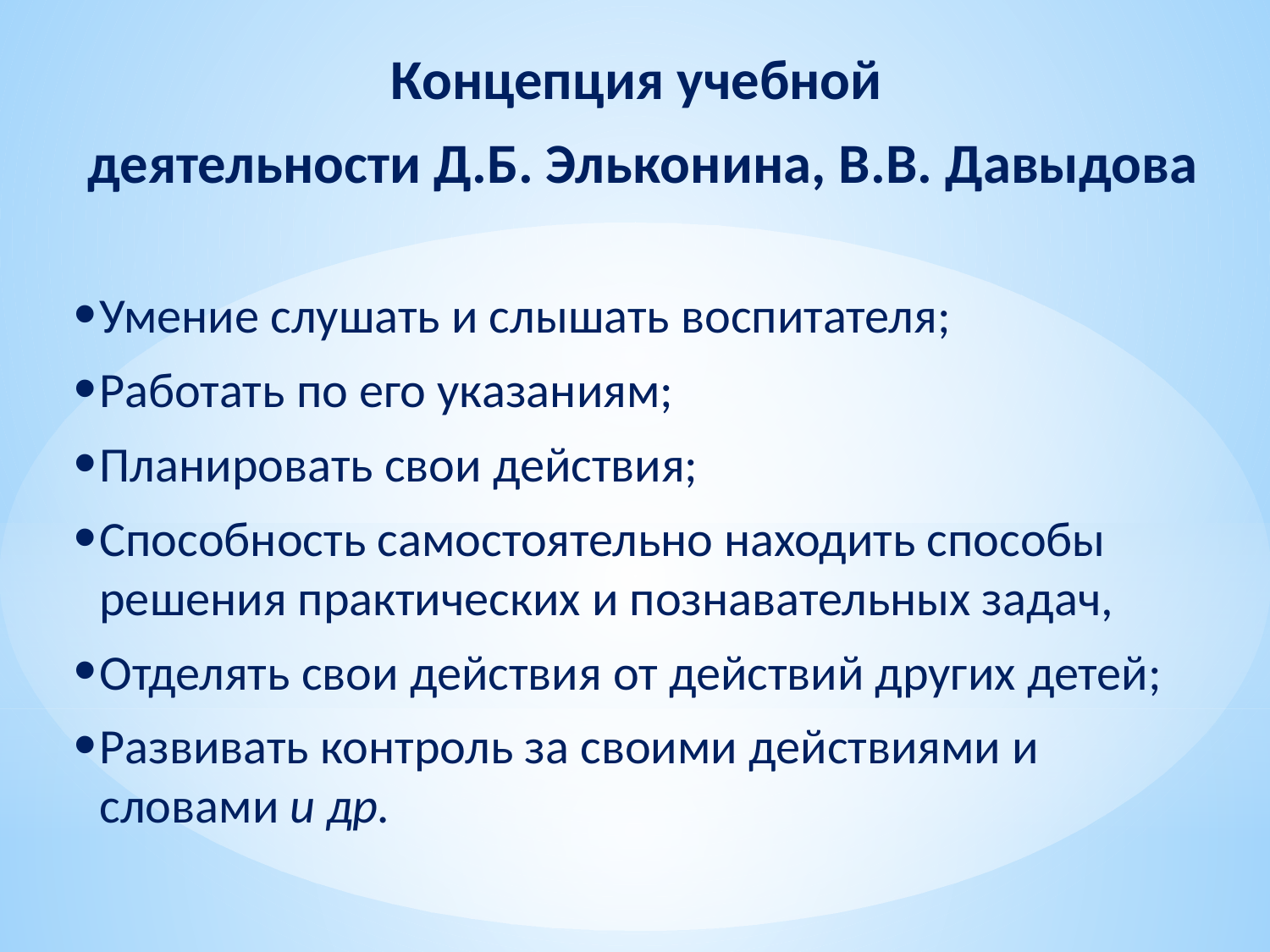

Концепция учебной
деятельности Д.Б. Эльконина, В.В. Давыдова

Умение слушать и слышать воспитателя;
Работать по его указаниям;
Планировать свои действия;
Способность самостоятельно находить способы решения практических и познавательных задач,
Отделять свои действия от действий других детей;
Развивать контроль за своими действиями и словами и др.